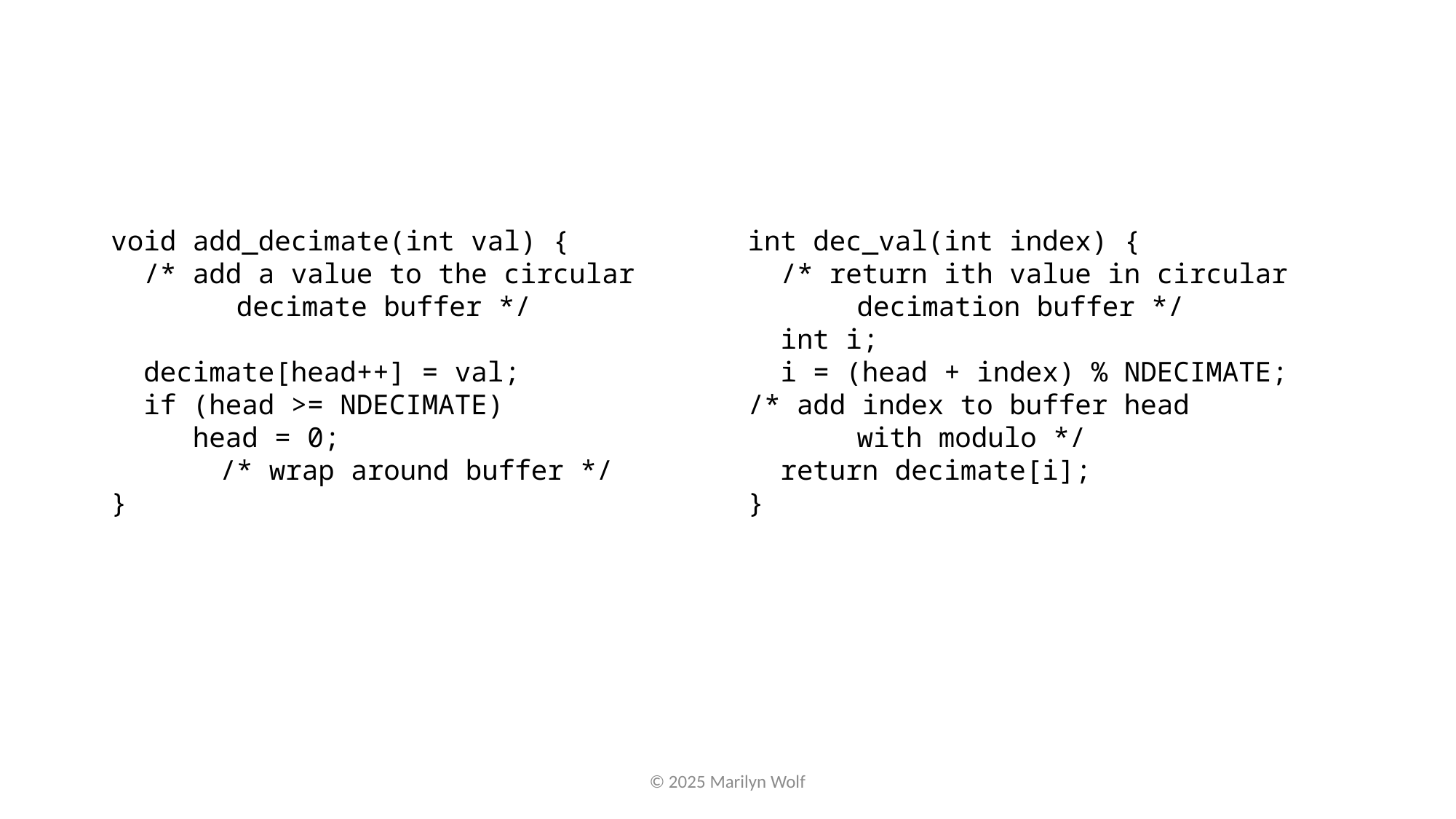

void add_decimate(int val) {
  /* add a value to the circular
	 decimate buffer */

  decimate[head++] = val;
  if (head >= NDECIMATE)
     head = 0;
	/* wrap around buffer */
}

int dec_val(int index) {
  /* return ith value in circular
	decimation buffer */
  int i;
  i = (head + index) % NDECIMATE;
/* add index to buffer head
	with modulo */
  return decimate[i];
}
© 2025 Marilyn Wolf